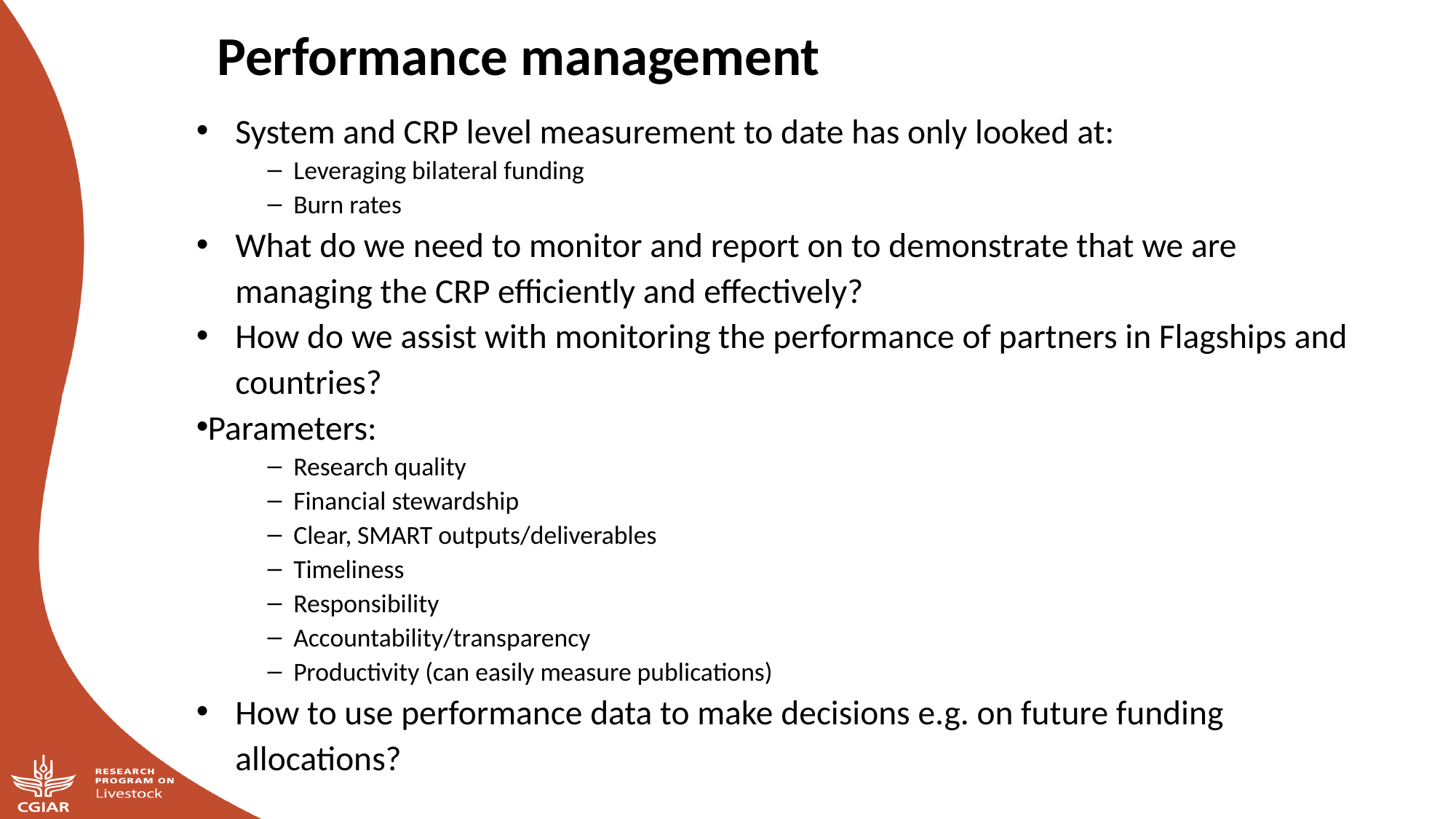

Performance management
System and CRP level measurement to date has only looked at:
Leveraging bilateral funding
Burn rates
What do we need to monitor and report on to demonstrate that we are managing the CRP efficiently and effectively?
How do we assist with monitoring the performance of partners in Flagships and countries?
Parameters:
Research quality
Financial stewardship
Clear, SMART outputs/deliverables
Timeliness
Responsibility
Accountability/transparency
Productivity (can easily measure publications)
How to use performance data to make decisions e.g. on future funding allocations?